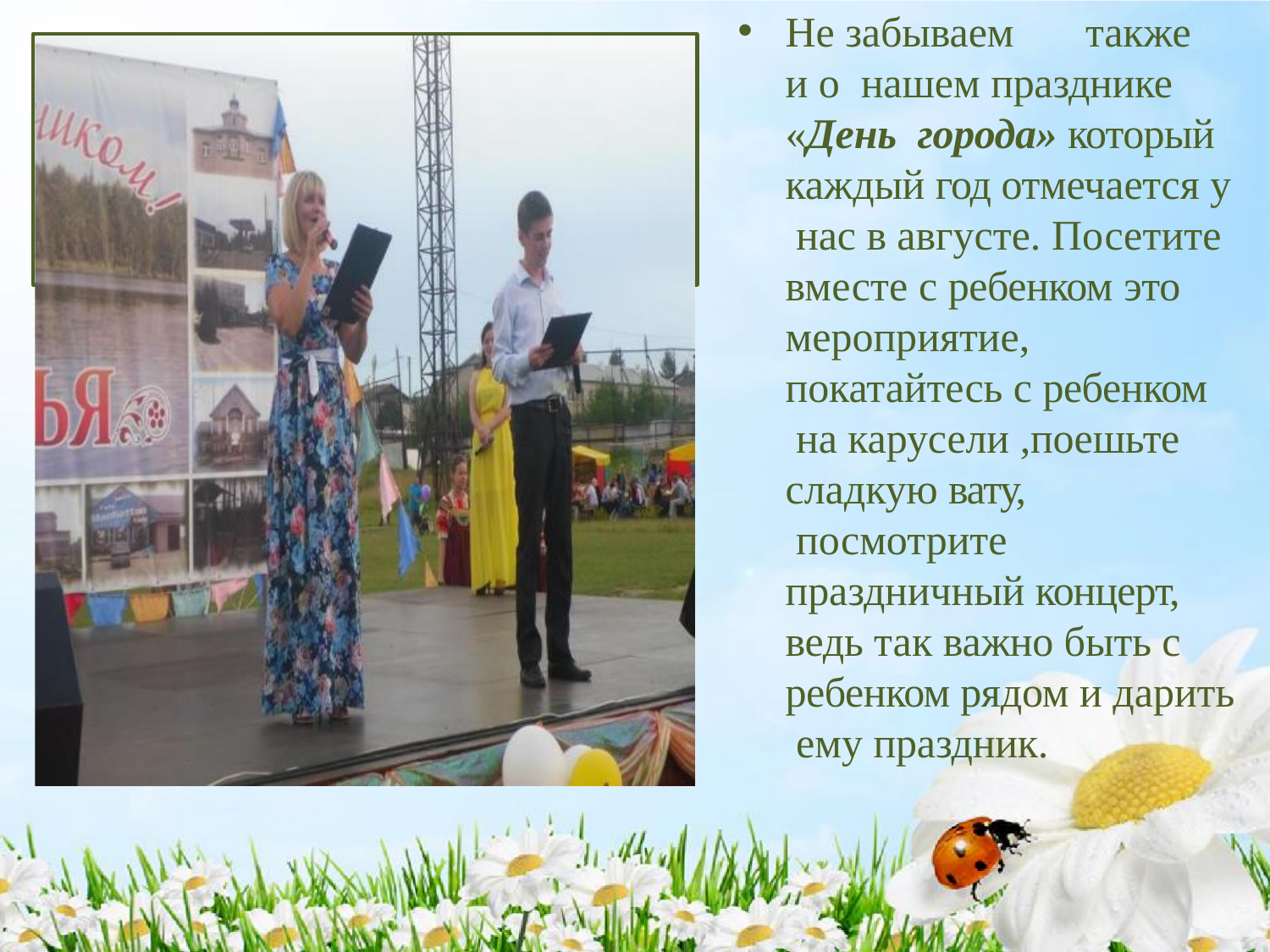

Не забываем	также и о  нашем празднике «День  города» который
каждый год отмечается у  нас в августе. Посетите  вместе с ребенком это
мероприятие,
покатайтесь с ребенком  на карусели ,поешьте
сладкую вату,  посмотрите
праздничный концерт,  ведь так важно быть с  ребенком рядом и дарить  ему праздник.

.